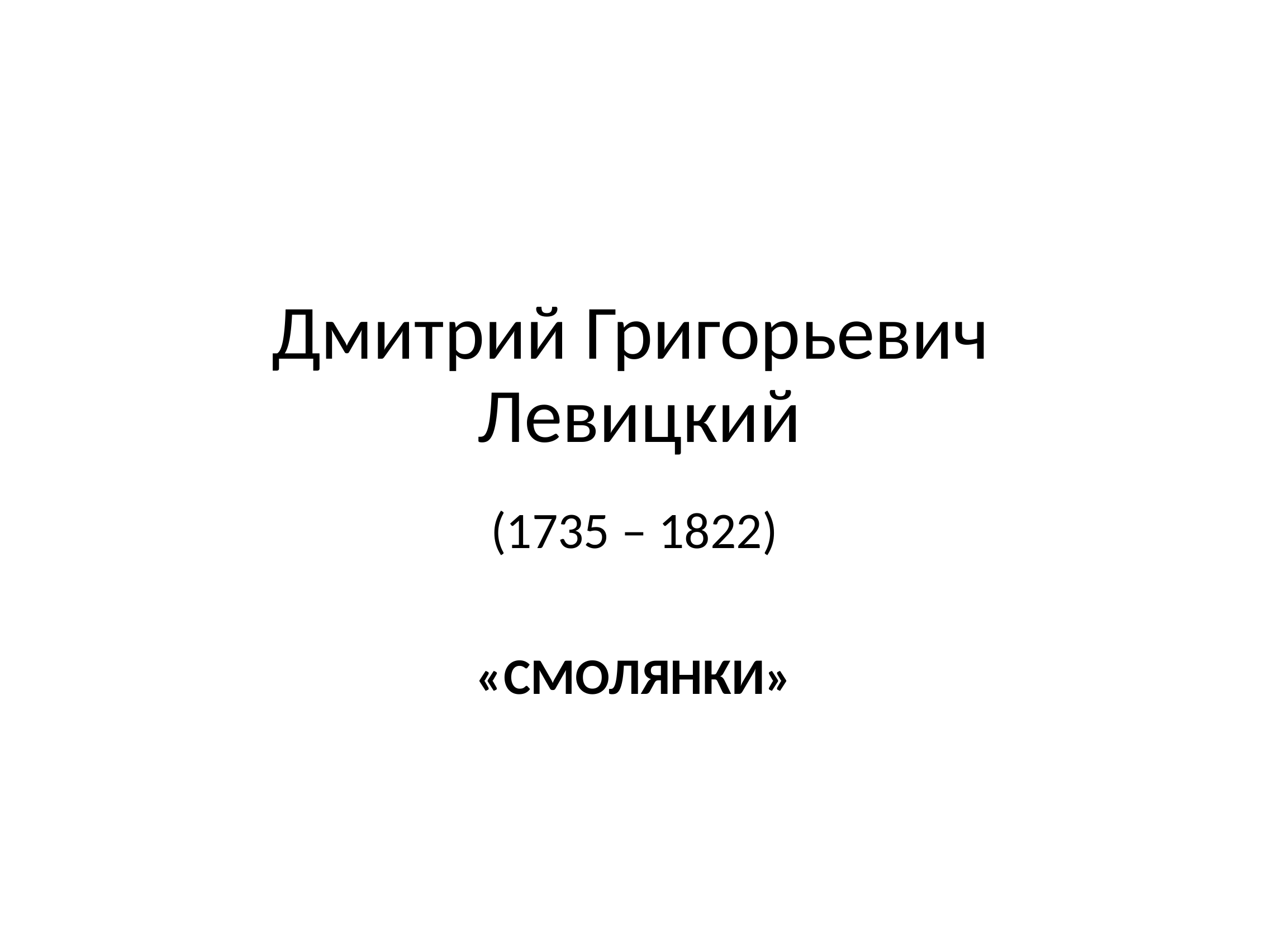

# Дмитрий Григорьевич Левицкий
(1735 – 1822)

«СМОЛЯНКИ»